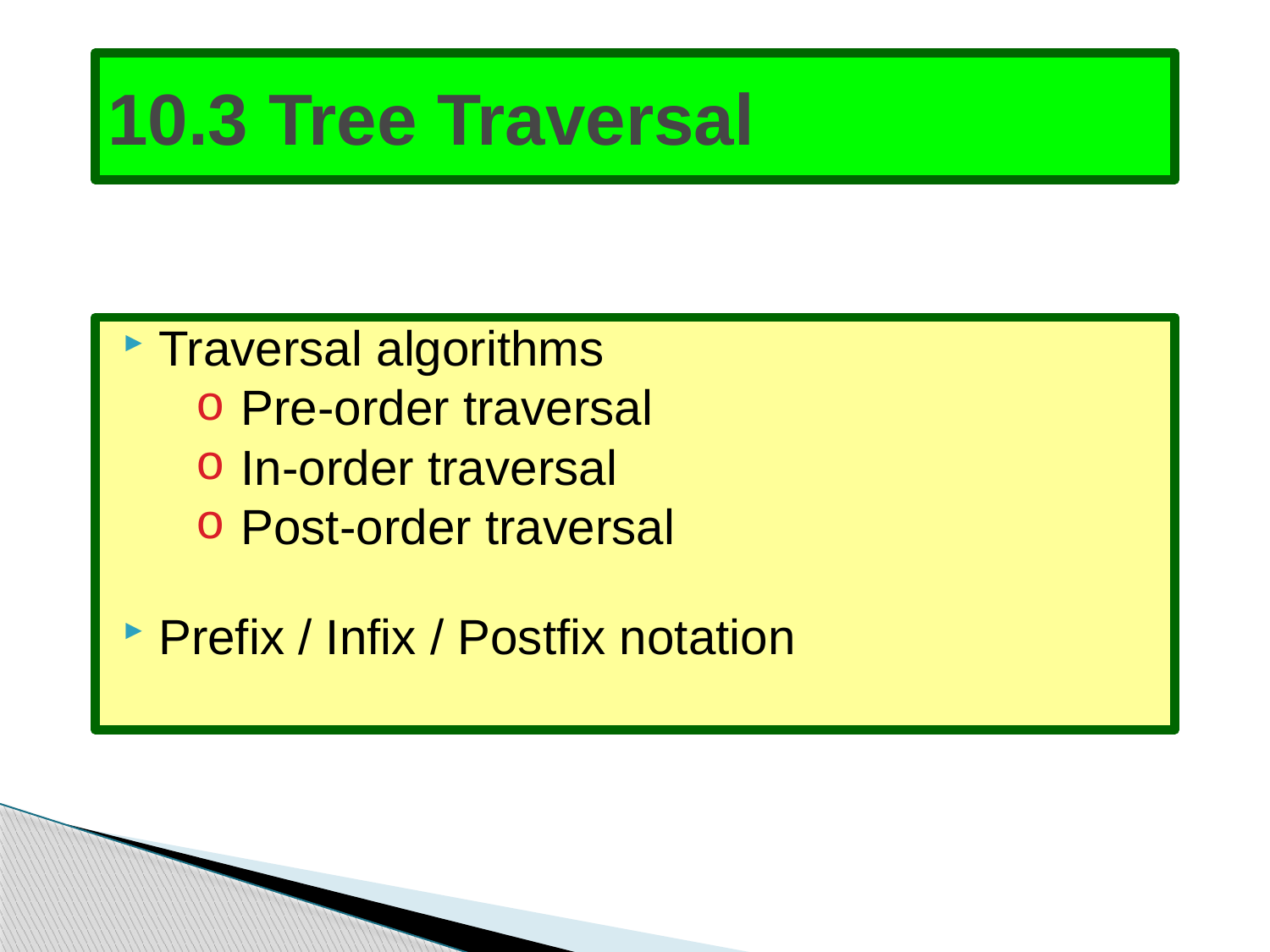

# 10.3 Tree Traversal
Traversal algorithms
 Pre-order traversal
 In-order traversal
 Post-order traversal

Prefix / Infix / Postfix notation